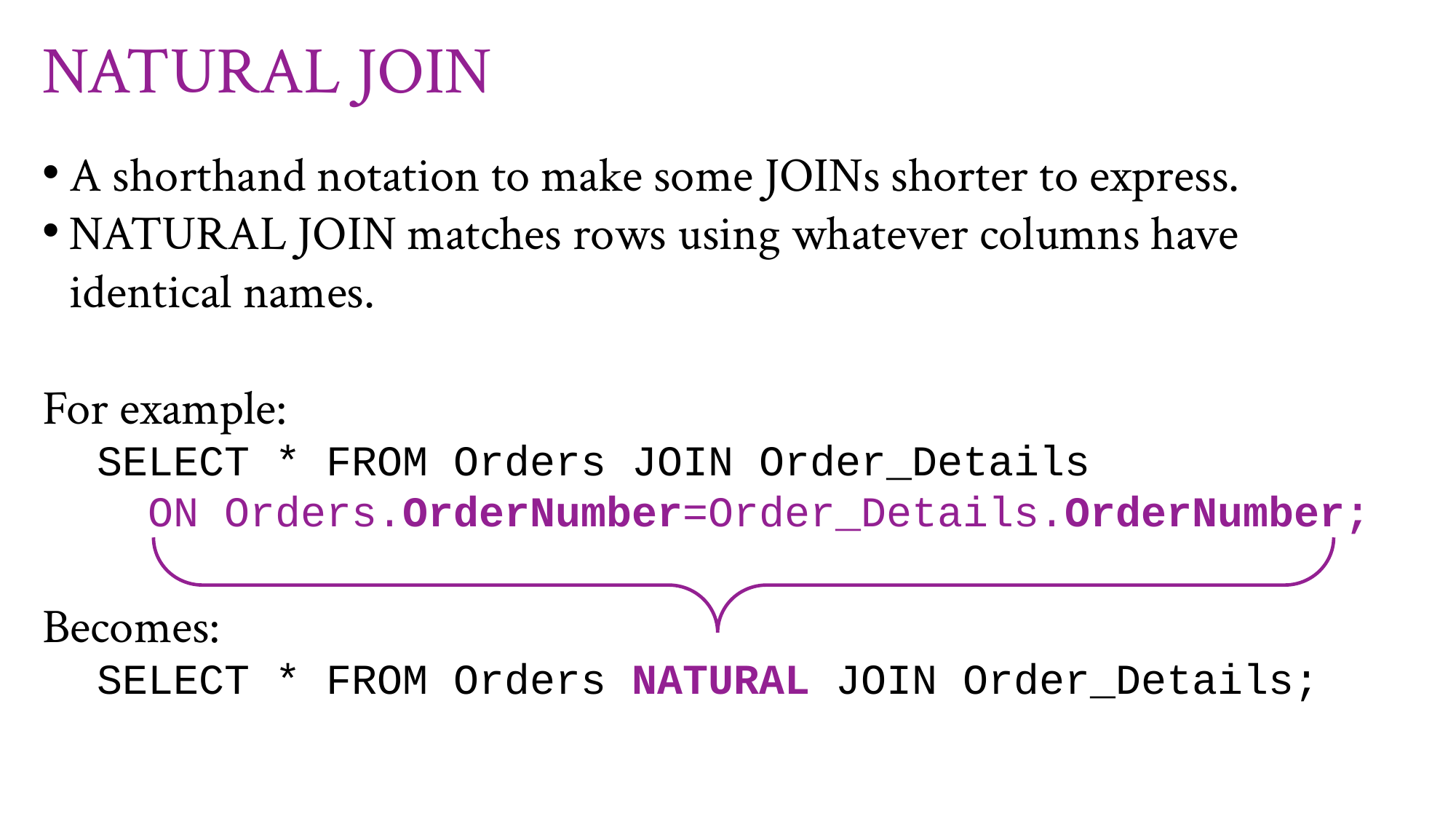

# NATURAL JOIN
A shorthand notation to make some JOINs shorter to express.
NATURAL JOIN matches rows using whatever columns have identical names.

For example:
SELECT * FROM Orders JOIN Order_Details
  ON Orders.OrderNumber=Order_Details.OrderNumber;

Becomes:
SELECT * FROM Orders NATURAL JOIN Order_Details;